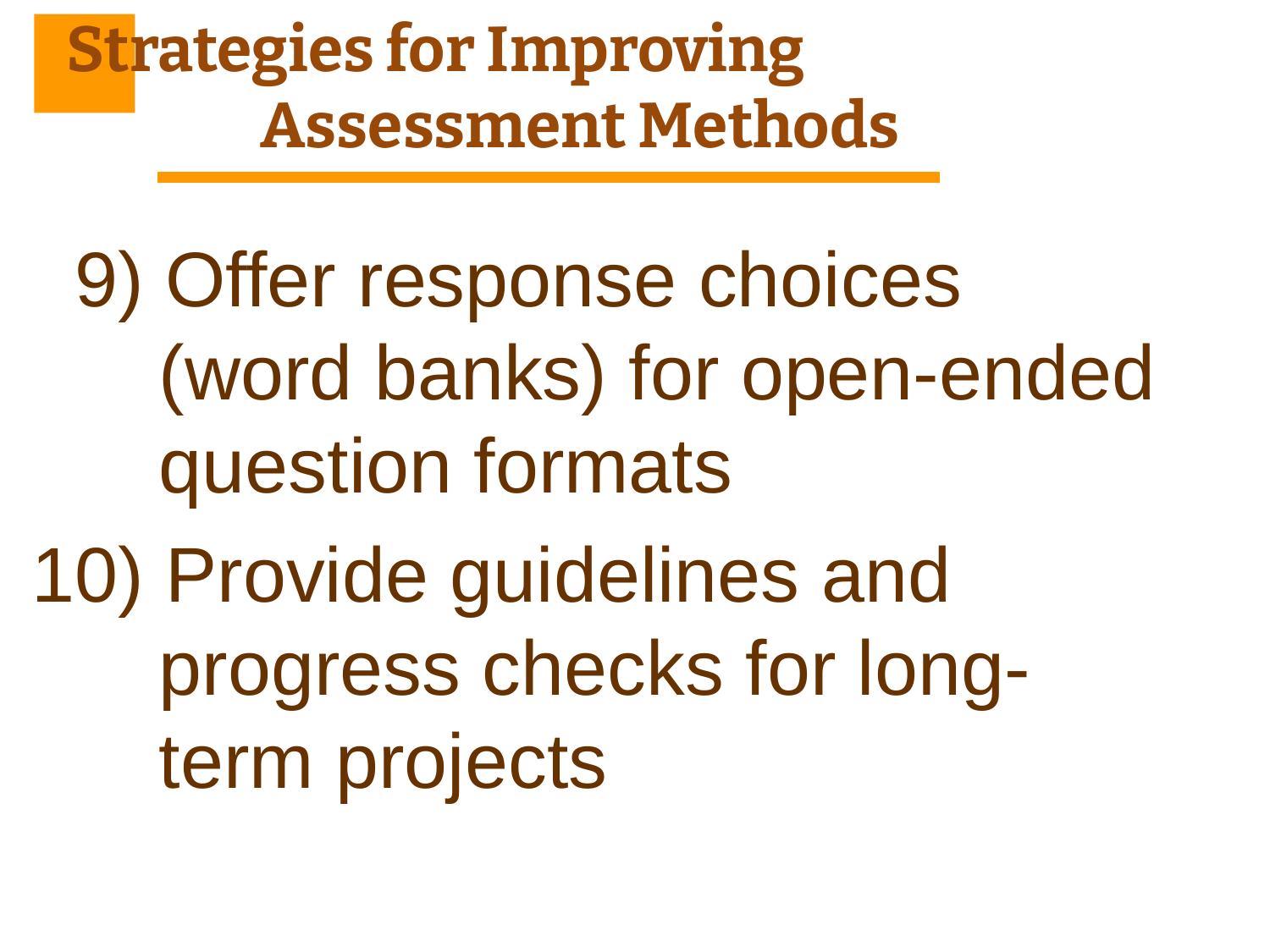

# Strategies for Improving Assessment Methods
  9) Offer response choices (word banks) for open-ended question formats
10) Provide guidelines and progress checks for long-term projects